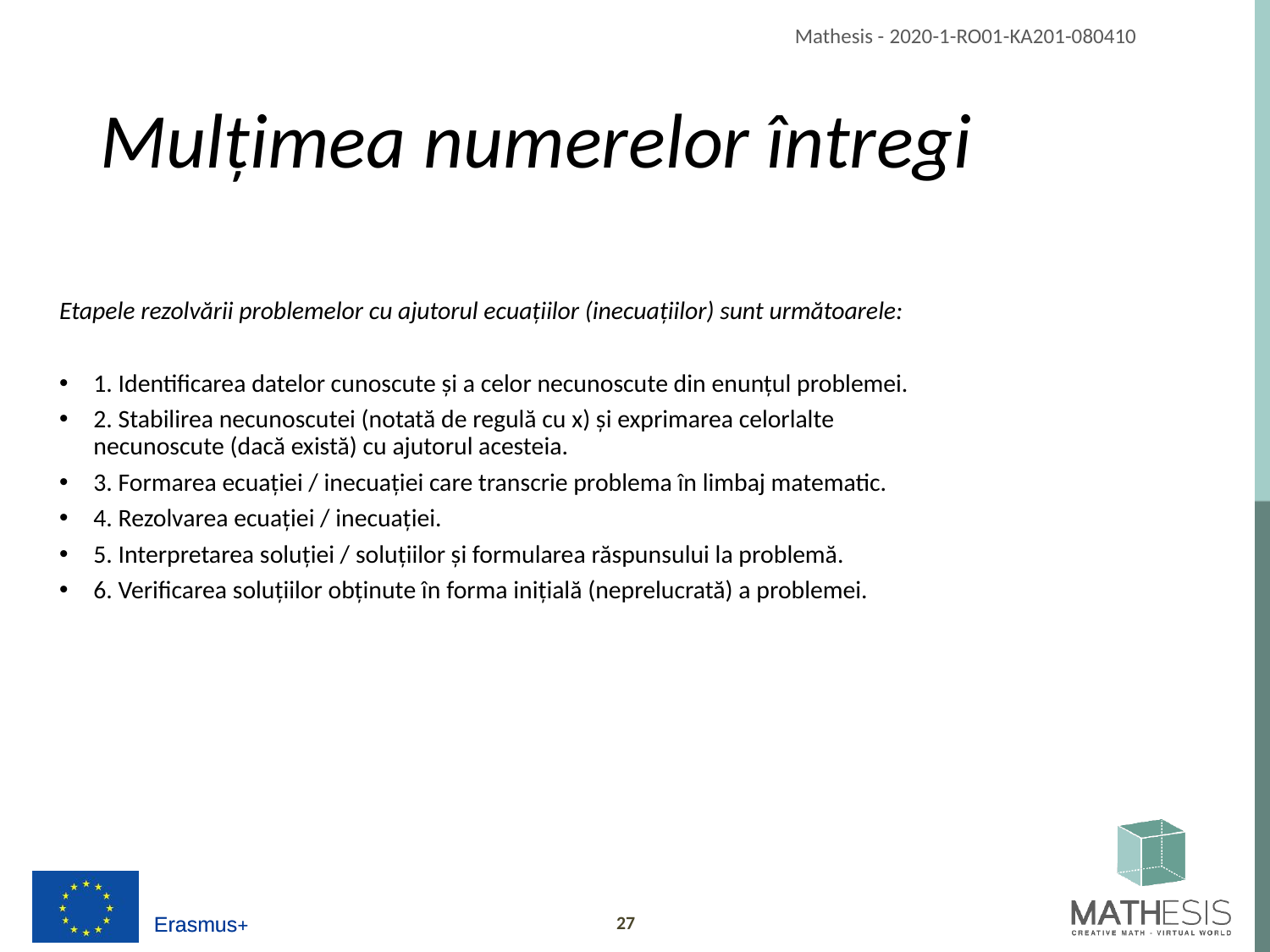

# Mulțimea numerelor întregi
Etapele rezolvării problemelor cu ajutorul ecuațiilor (inecuațiilor) sunt următoarele:

1. Identificarea datelor cunoscute și a celor necunoscute din enunțul problemei.
2. Stabilirea necunoscutei (notată de regulă cu x) și exprimarea celorlalte necunoscute (dacă există) cu ajutorul acesteia.
3. Formarea ecuației / inecuației care transcrie problema în limbaj matematic.
4. Rezolvarea ecuației / inecuației.
5. Interpretarea soluției / soluțiilor și formularea răspunsului la problemă.
6. Verificarea soluțiilor obținute în forma inițială (neprelucrată) a problemei.